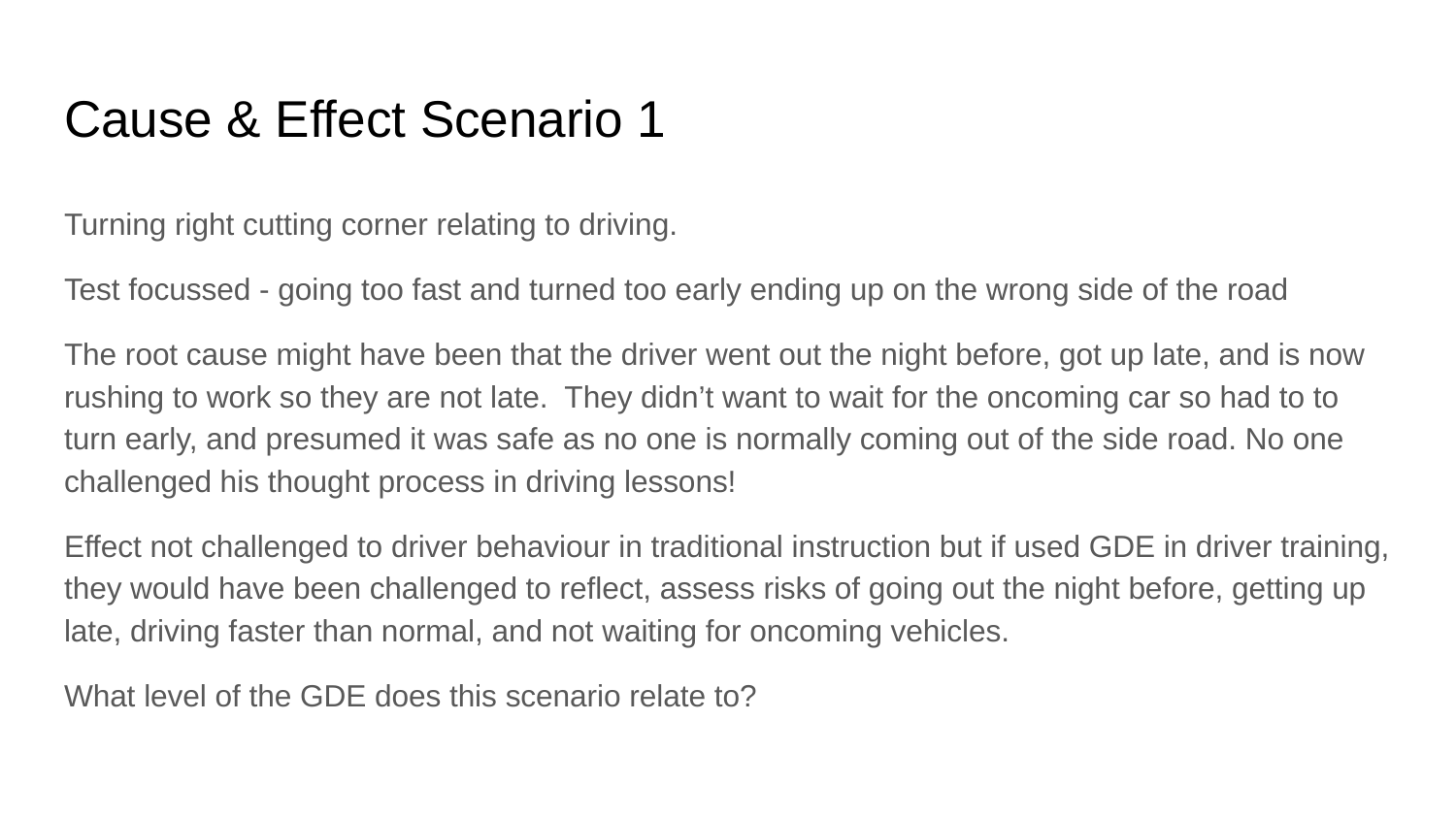

# Cause & Effect Scenario 1
Turning right cutting corner relating to driving.
Test focussed - going too fast and turned too early ending up on the wrong side of the road
The root cause might have been that the driver went out the night before, got up late, and is now rushing to work so they are not late.  They didn’t want to wait for the oncoming car so had to to turn early, and presumed it was safe as no one is normally coming out of the side road. No one challenged his thought process in driving lessons!
Effect not challenged to driver behaviour in traditional instruction but if used GDE in driver training, they would have been challenged to reflect, assess risks of going out the night before, getting up late, driving faster than normal, and not waiting for oncoming vehicles.
What level of the GDE does this scenario relate to?